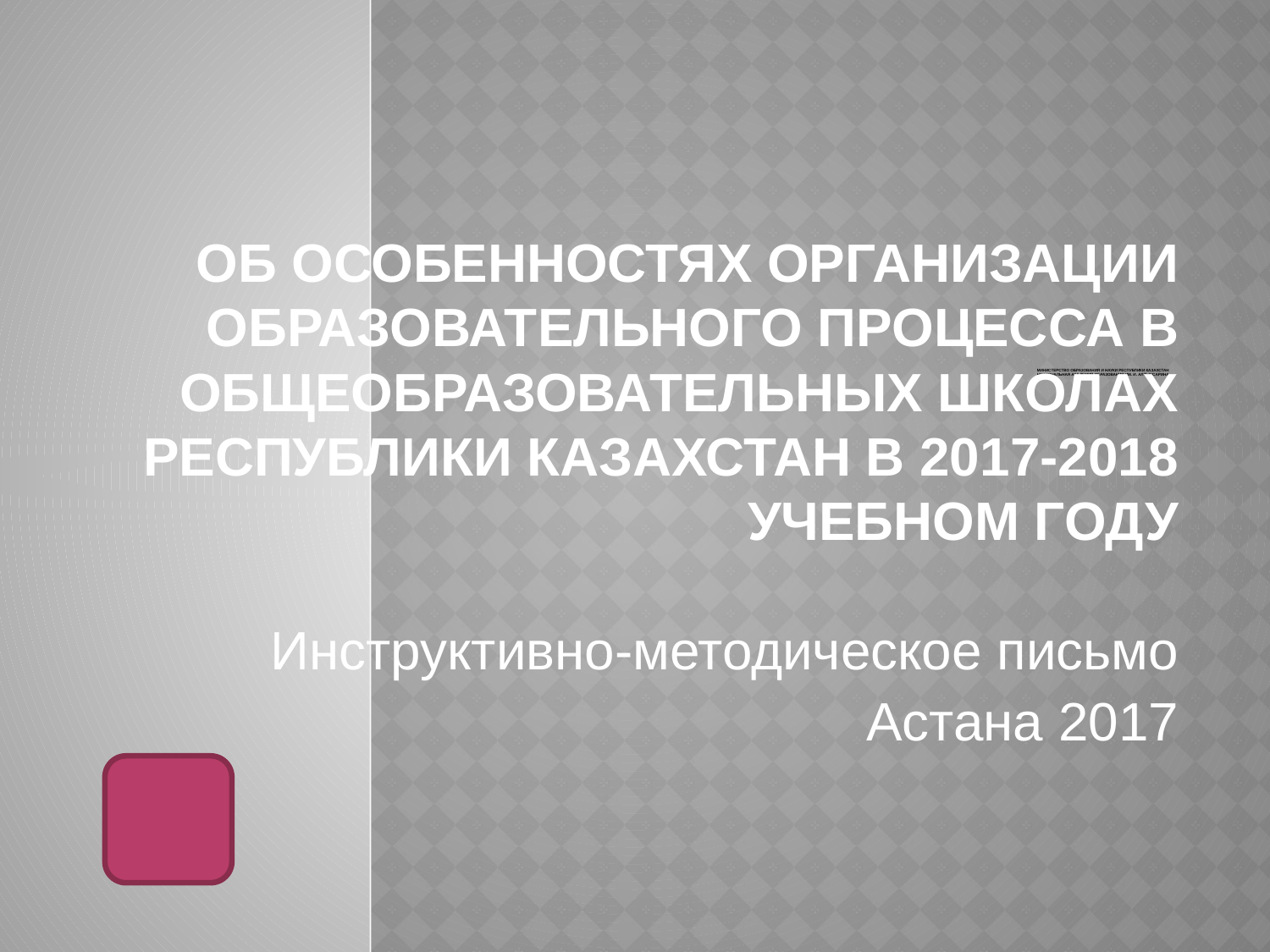

ОБ ОСОБЕННОСТЯХ ОРГАНИЗАЦИИ ОБРАЗОВАТЕЛЬНОГО ПРОЦЕССА В ОБЩЕОБРАЗОВАТЕЛЬНЫХ ШКОЛАХ РЕСПУБЛИКИ КАЗАХСТАН В 2017-2018 УЧЕБНОМ ГОДУ
 
Инструктивно-методическое письмо
Астана 2017

# Министерство образования и науки Республики Казахстан Национальная академия образования им. И. Алтынсарина